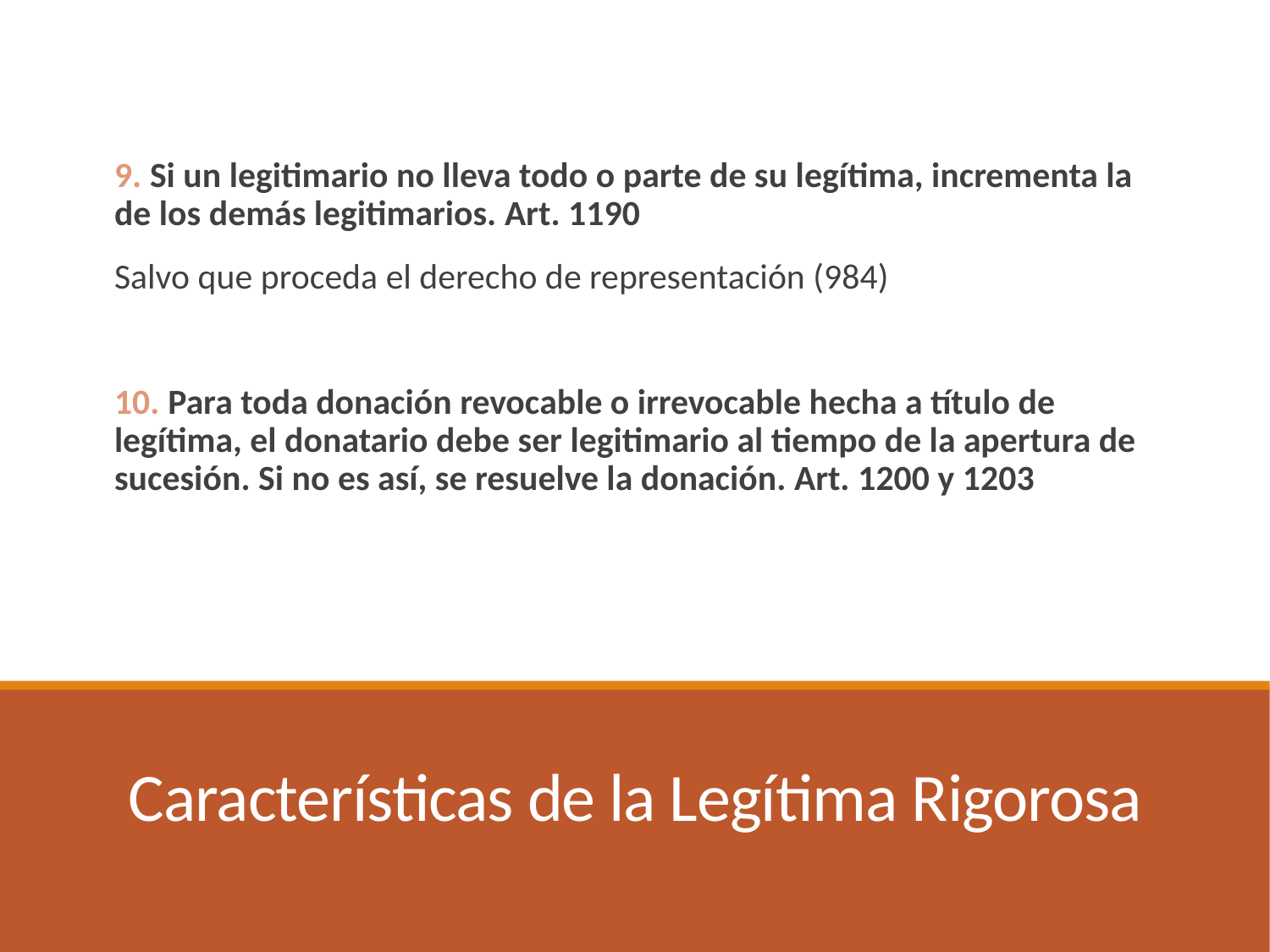

9. Si un legitimario no lleva todo o parte de su legítima, incrementa la de los demás legitimarios. Art. 1190
Salvo que proceda el derecho de representación (984)

10. Para toda donación revocable o irrevocable hecha a título de legítima, el donatario debe ser legitimario al tiempo de la apertura de sucesión. Si no es así, se resuelve la donación. Art. 1200 y 1203

# Características de la Legítima Rigorosa